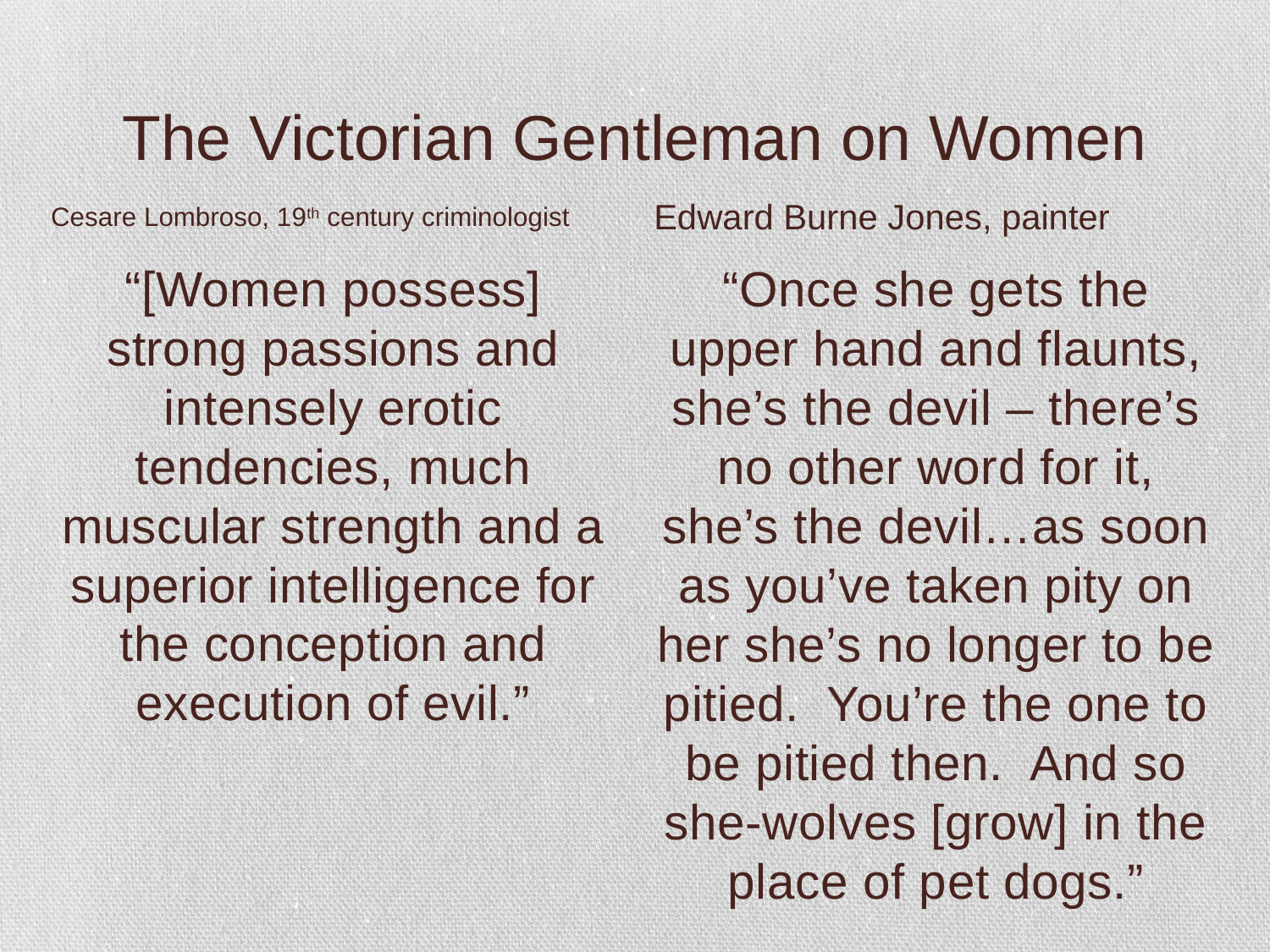

# The Victorian Gentleman on Women
Cesare Lombroso, 19th century criminologist
Edward Burne Jones, painter
“[Women possess] strong passions and intensely erotic tendencies, much muscular strength and a superior intelligence for the conception and execution of evil.”
“Once she gets the upper hand and flaunts, she’s the devil – there’s no other word for it, she’s the devil…as soon as you’ve taken pity on her she’s no longer to be pitied.  You’re the one to be pitied then.  And so she-wolves [grow] in the place of pet dogs.”